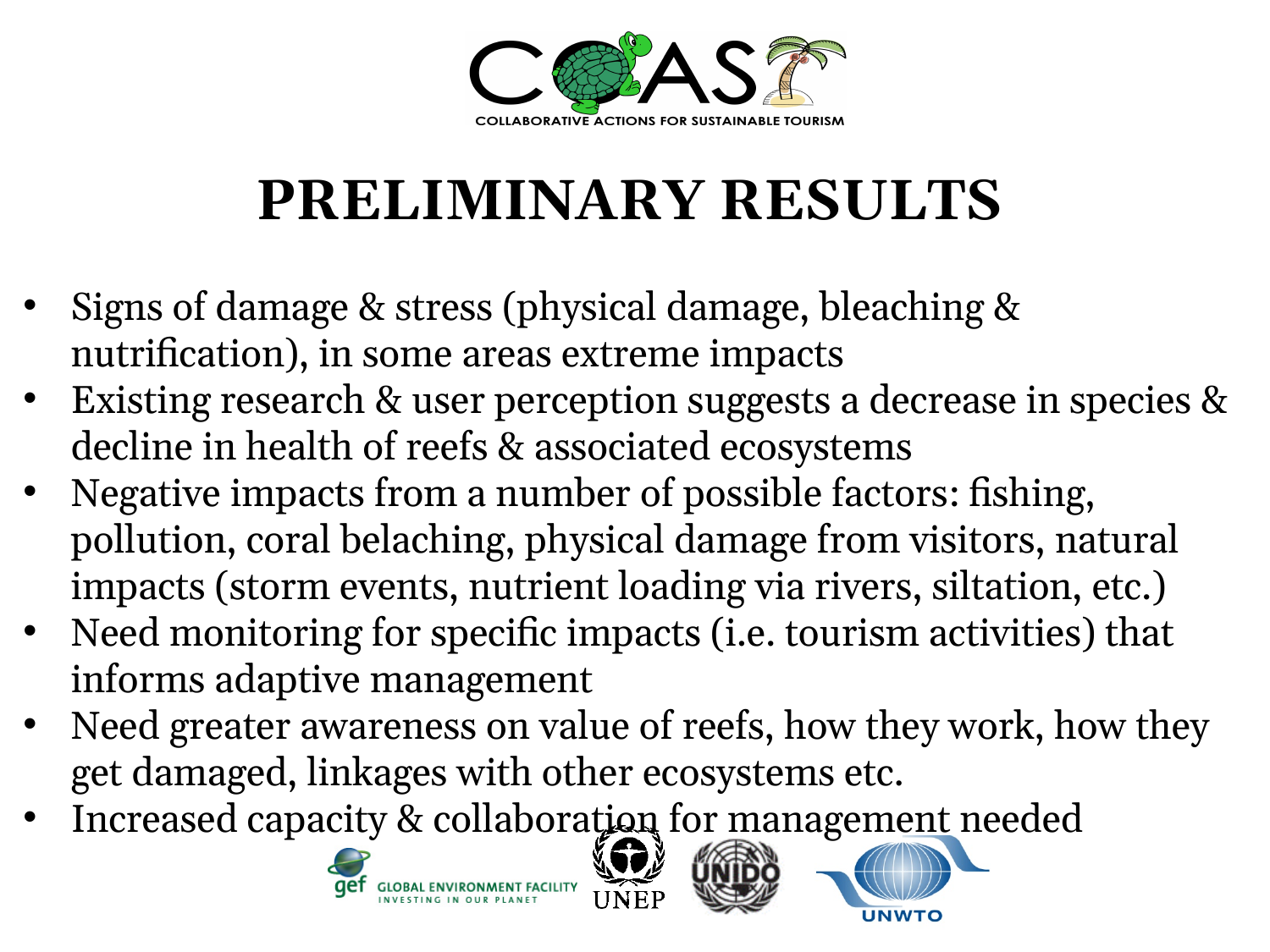

PRELIMINARY RESULTS

Signs of damage & stress (physical damage, bleaching & nutrification), in some areas extreme impacts
Existing research & user perception suggests a decrease in species & decline in health of reefs & associated ecosystems
Negative impacts from a number of possible factors: fishing, pollution, coral belaching, physical damage from visitors, natural impacts (storm events, nutrient loading via rivers, siltation, etc.)
Need monitoring for specific impacts (i.e. tourism activities) that informs adaptive management
Need greater awareness on value of reefs, how they work, how they get damaged, linkages with other ecosystems etc.
Increased capacity & collaboration for management needed

#